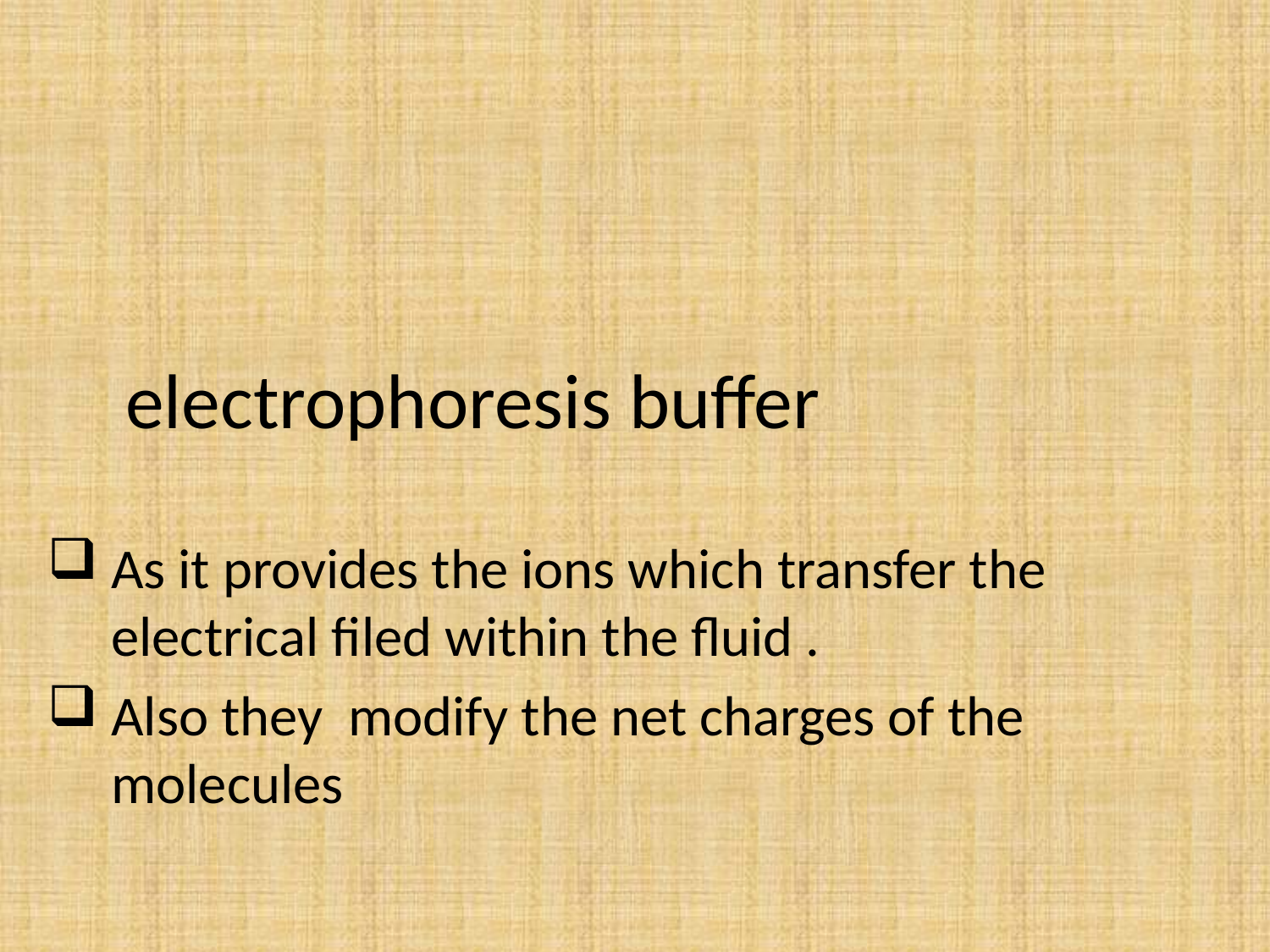

# electrophoresis buffer
As it provides the ions which transfer the electrical filed within the fluid .
Also they  modify the net charges of the molecules